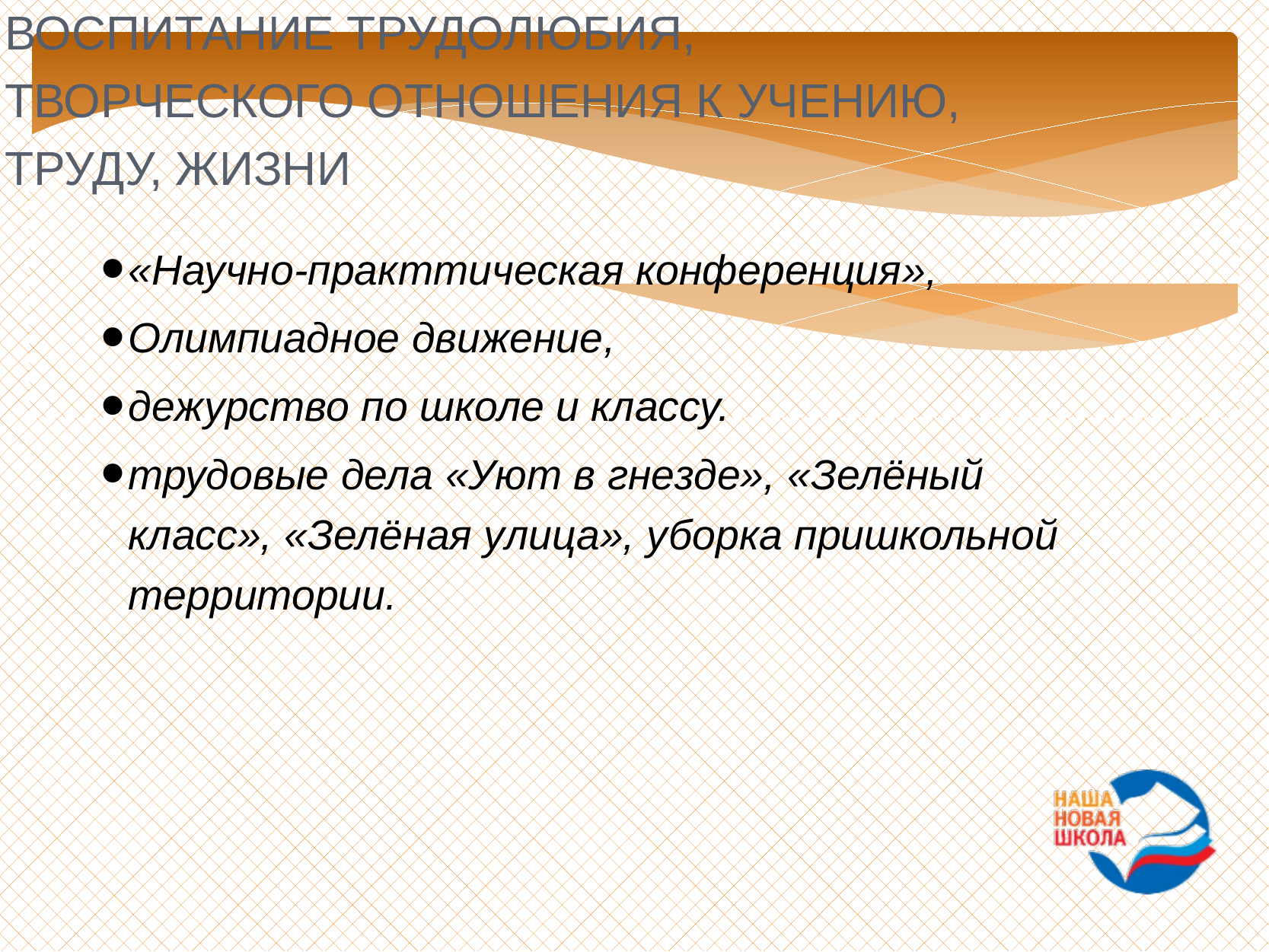

ВОСПИТАНИЕ ТРУДОЛЮБИЯ, ТВОРЧЕСКОГО ОТНОШЕНИЯ К УЧЕНИЮ, ТРУДУ, ЖИЗНИ
«Научно-практтическая конференция»,
Олимпиадное движение,
дежурство по школе и классу.
трудовые дела «Уют в гнезде», «Зелёный класс», «Зелёная улица», уборка пришкольной территории.